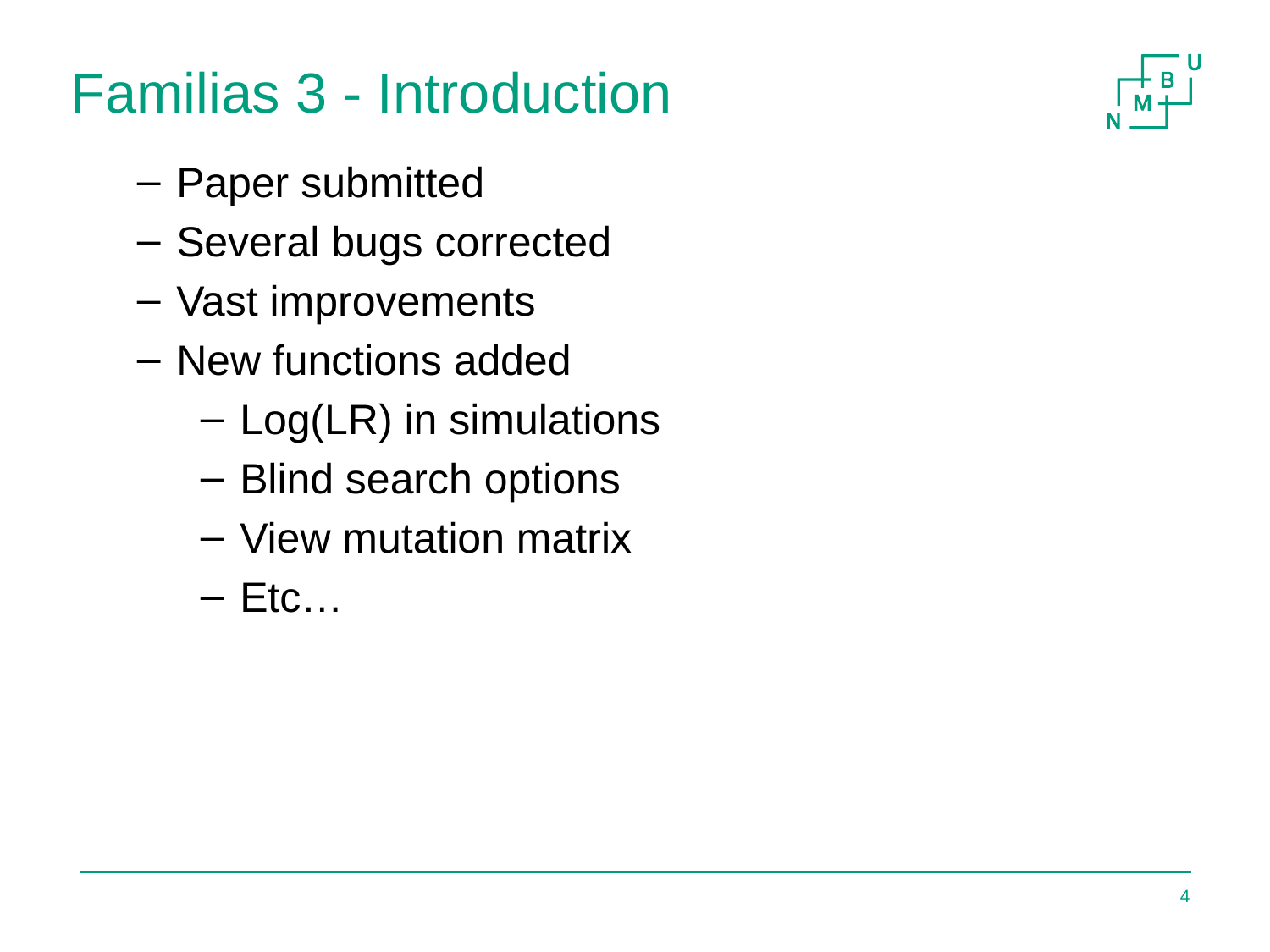

# Familias 3 - Introduction
 Paper submitted
 Several bugs corrected
 Vast improvements
 New functions added
 Log(LR) in simulations
 Blind search options
 View mutation matrix
 Etc…

4